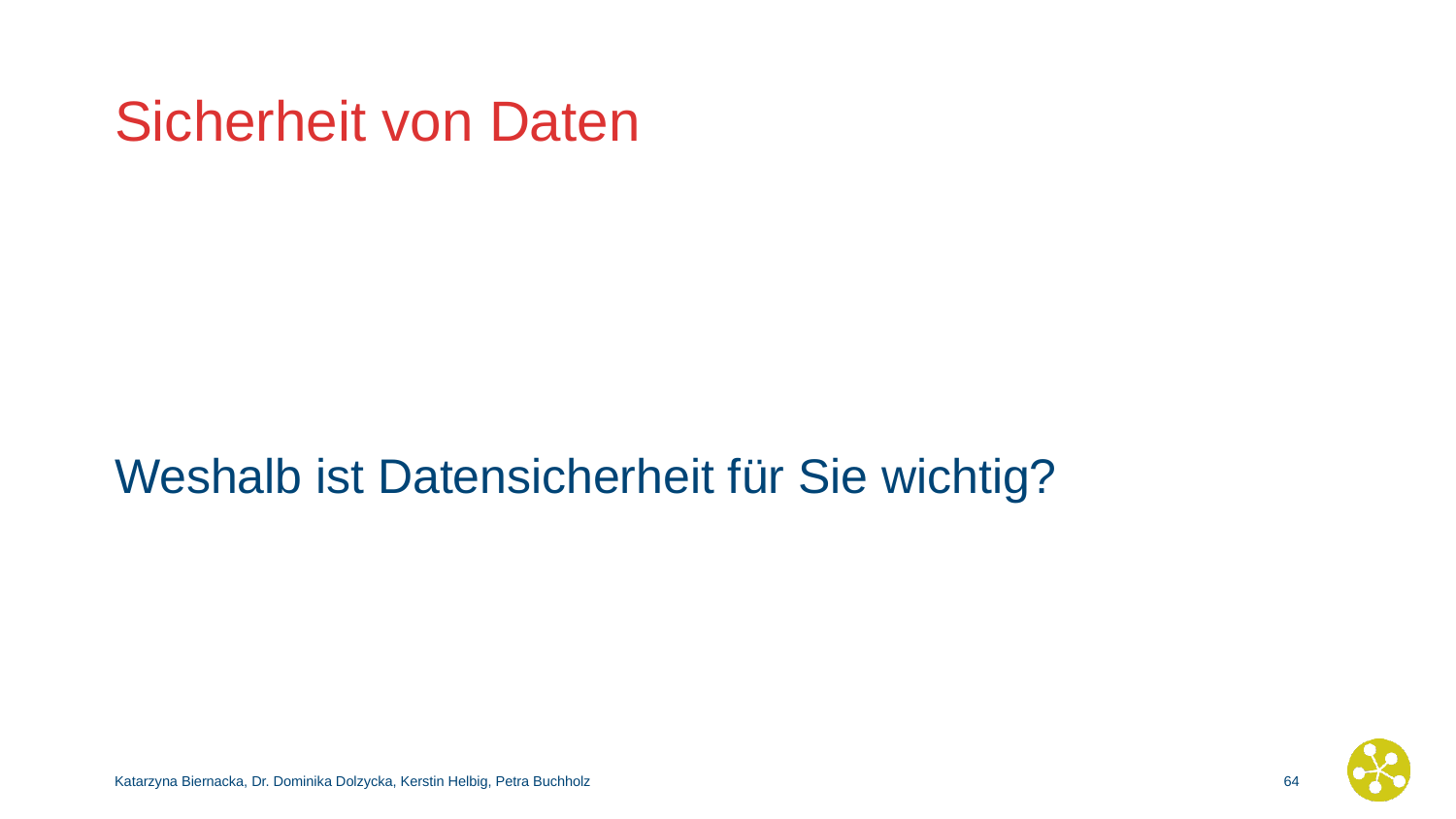

# Sicherheit von Daten
Weshalb ist Datensicherheit für Sie wichtig?
Katarzyna Biernacka, Dr. Dominika Dolzycka, Kerstin Helbig, Petra Buchholz
64